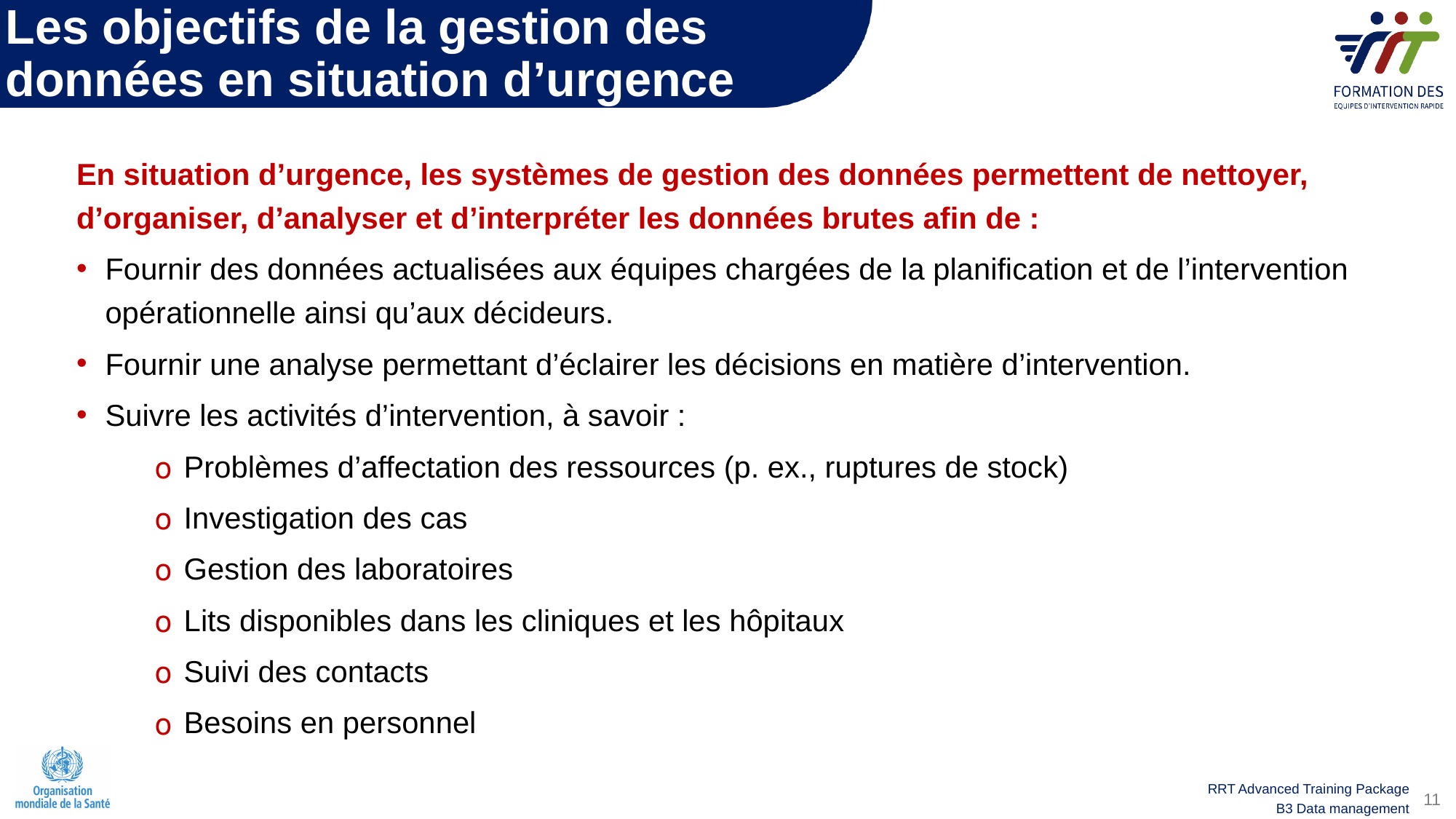

Les objectifs de la gestion des données en situation d’urgence
En situation d’urgence, les systèmes de gestion des données permettent de nettoyer, d’organiser, d’analyser et d’interpréter les données brutes afin de :
Fournir des données actualisées aux équipes chargées de la planification et de l’intervention opérationnelle ainsi qu’aux décideurs.
Fournir une analyse permettant d’éclairer les décisions en matière d’intervention.
Suivre les activités d’intervention, à savoir :
Problèmes d’affectation des ressources (p. ex., ruptures de stock)
Investigation des cas
Gestion des laboratoires
Lits disponibles dans les cliniques et les hôpitaux
Suivi des contacts
Besoins en personnel